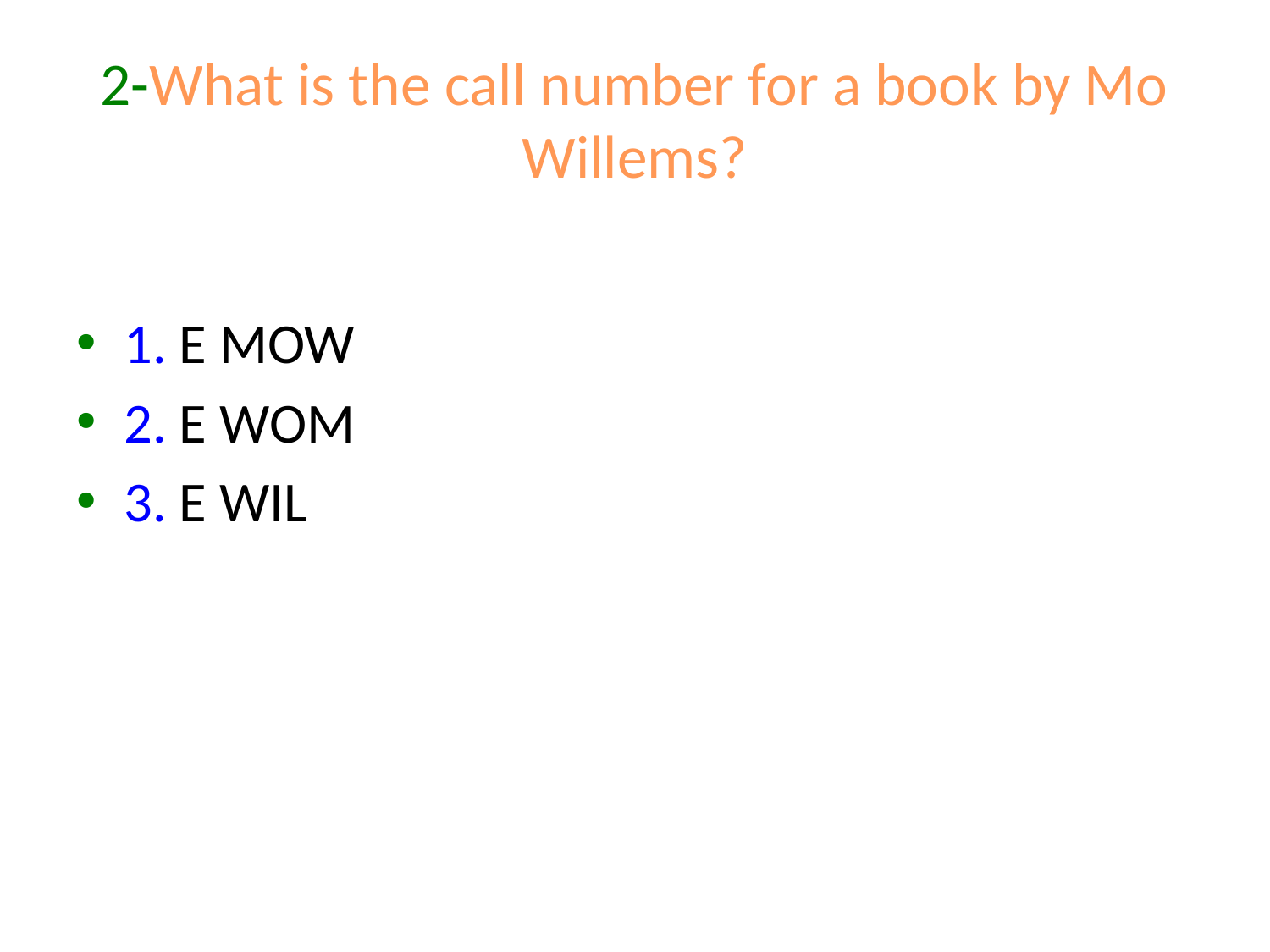

# 2-What is the call number for a book by Mo Willems?

1. E MOW
2. E WOM
3. E WIL